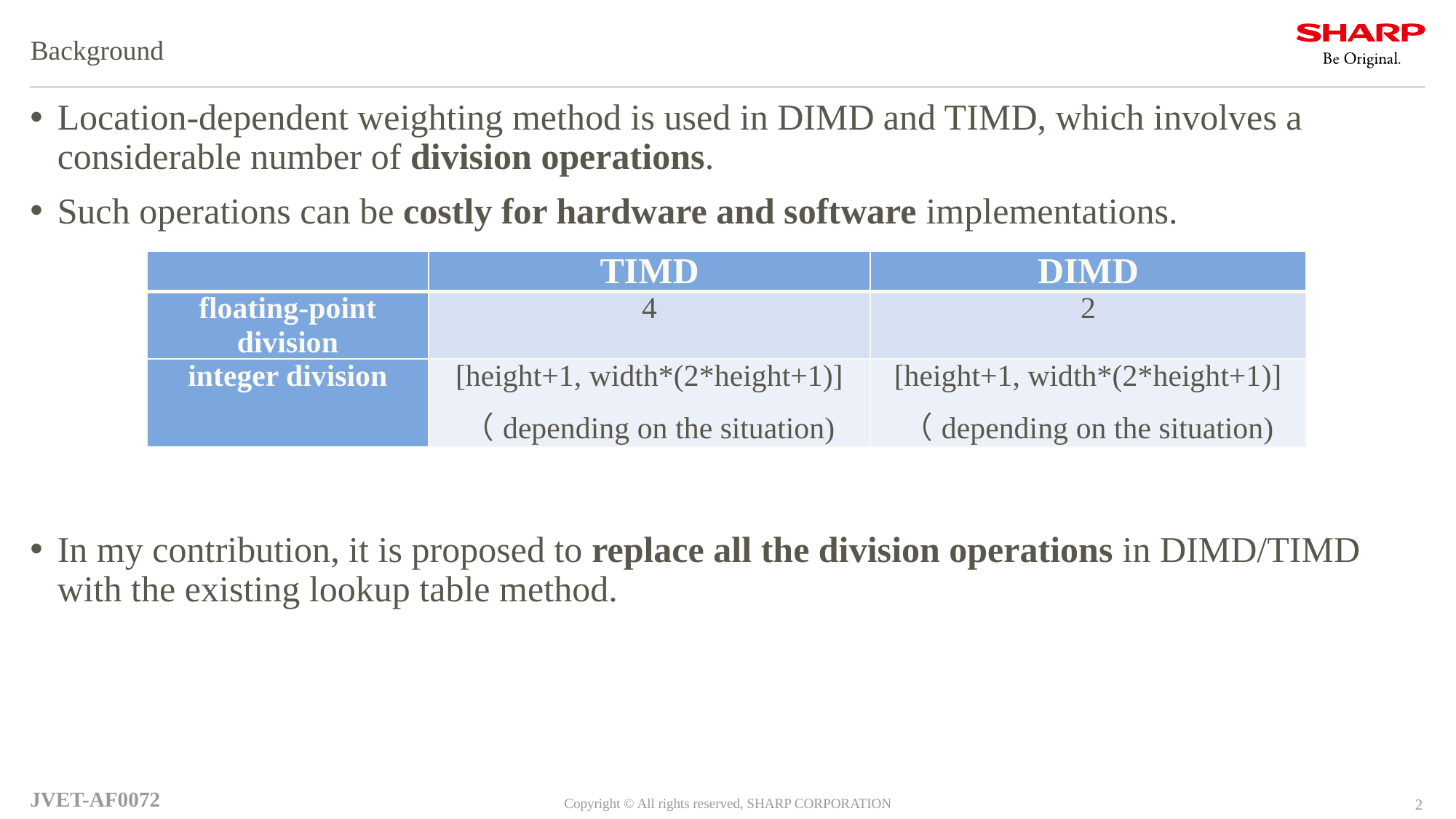

# Background
Location-dependent weighting method is used in DIMD and TIMD, which involves a considerable number of division operations.
Such operations can be costly for hardware and software implementations.
|  | TIMD | DIMD |
| --- | --- | --- |
| floating-point division | 4 | 2 |
| integer division | [height+1, width\*(2\*height+1)] （depending on the situation) | [height+1, width\*(2\*height+1)] （depending on the situation) |
In my contribution, it is proposed to replace all the division operations in DIMD/TIMD with the existing lookup table method.
JVET-AF0072
Copyright © All rights reserved, SHARP CORPORATION
2